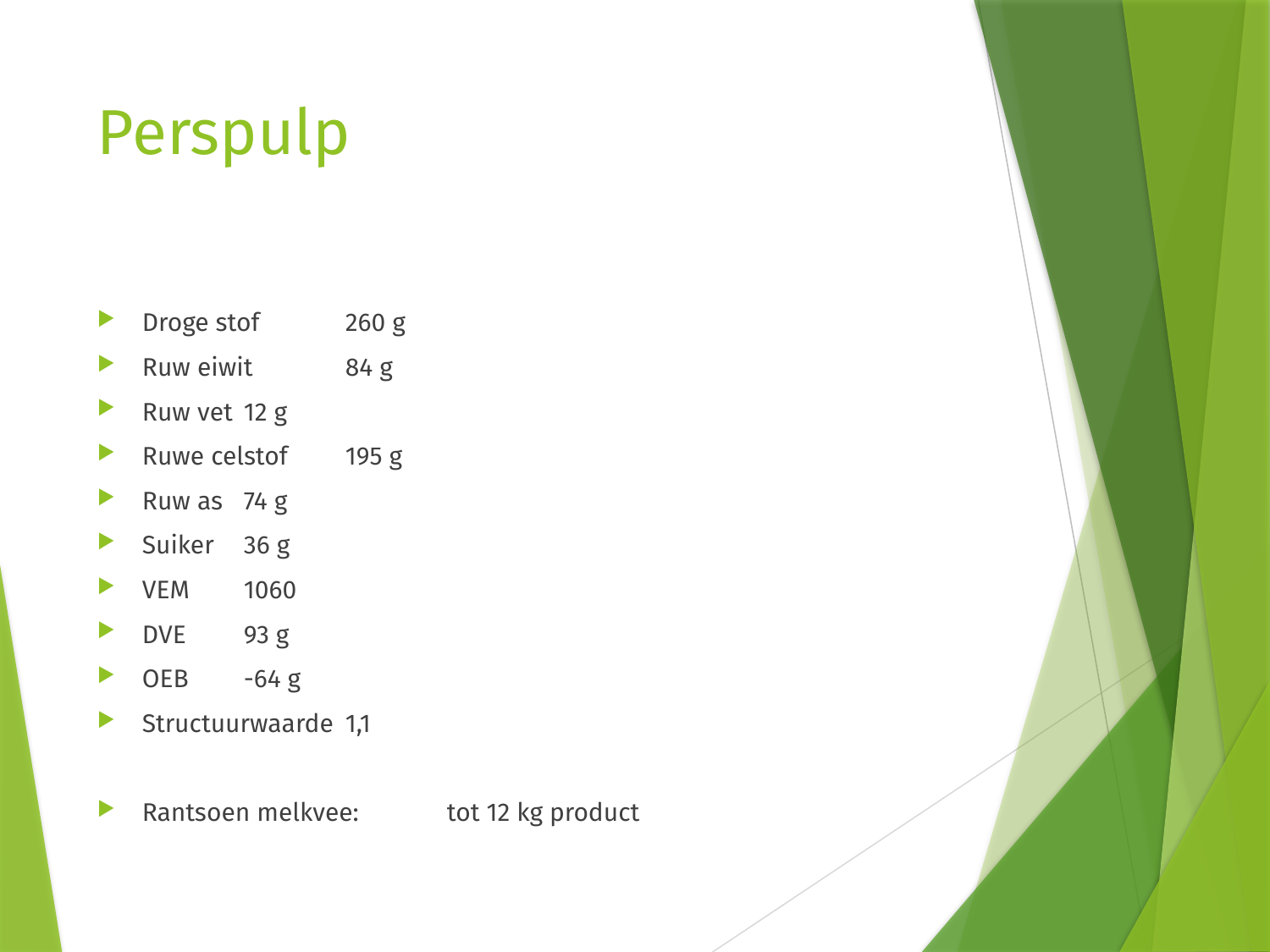

# Perspulp
Droge stof 		260 g
Ruw eiwit 		84 g
Ruw vet 		12 g
Ruwe celstof 	195 g
Ruw as 		74 g
Suiker 		36 g
VEM 			1060
DVE 			93 g
OEB 			-64 g
Structuurwaarde 	1,1

Rantsoen melkvee:	tot 12 kg product